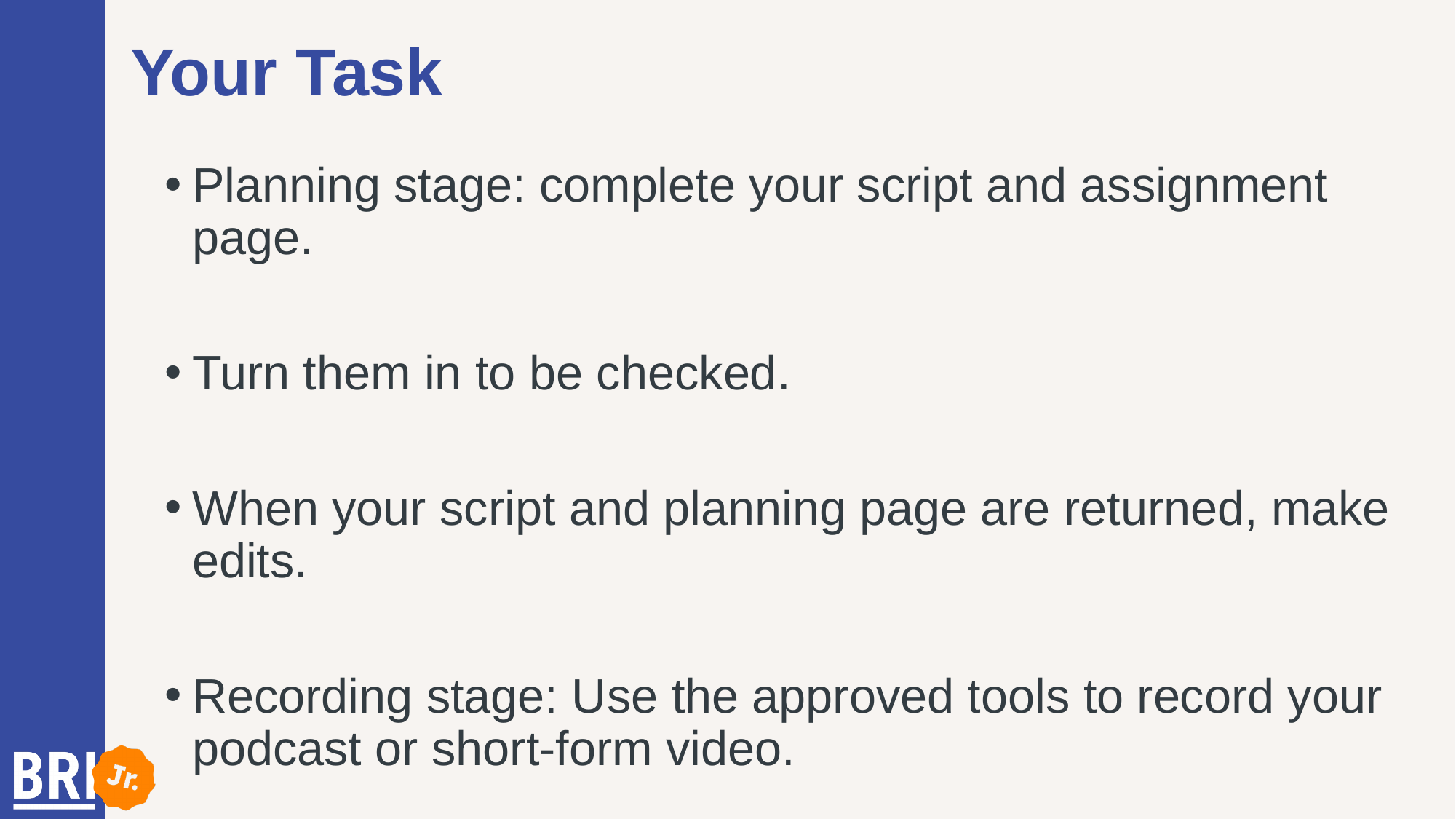

# Your Task
Planning stage: complete your script and assignment page.

Turn them in to be checked.

When your script and planning page are returned, make edits.

Recording stage: Use the approved tools to record your podcast or short-form video.